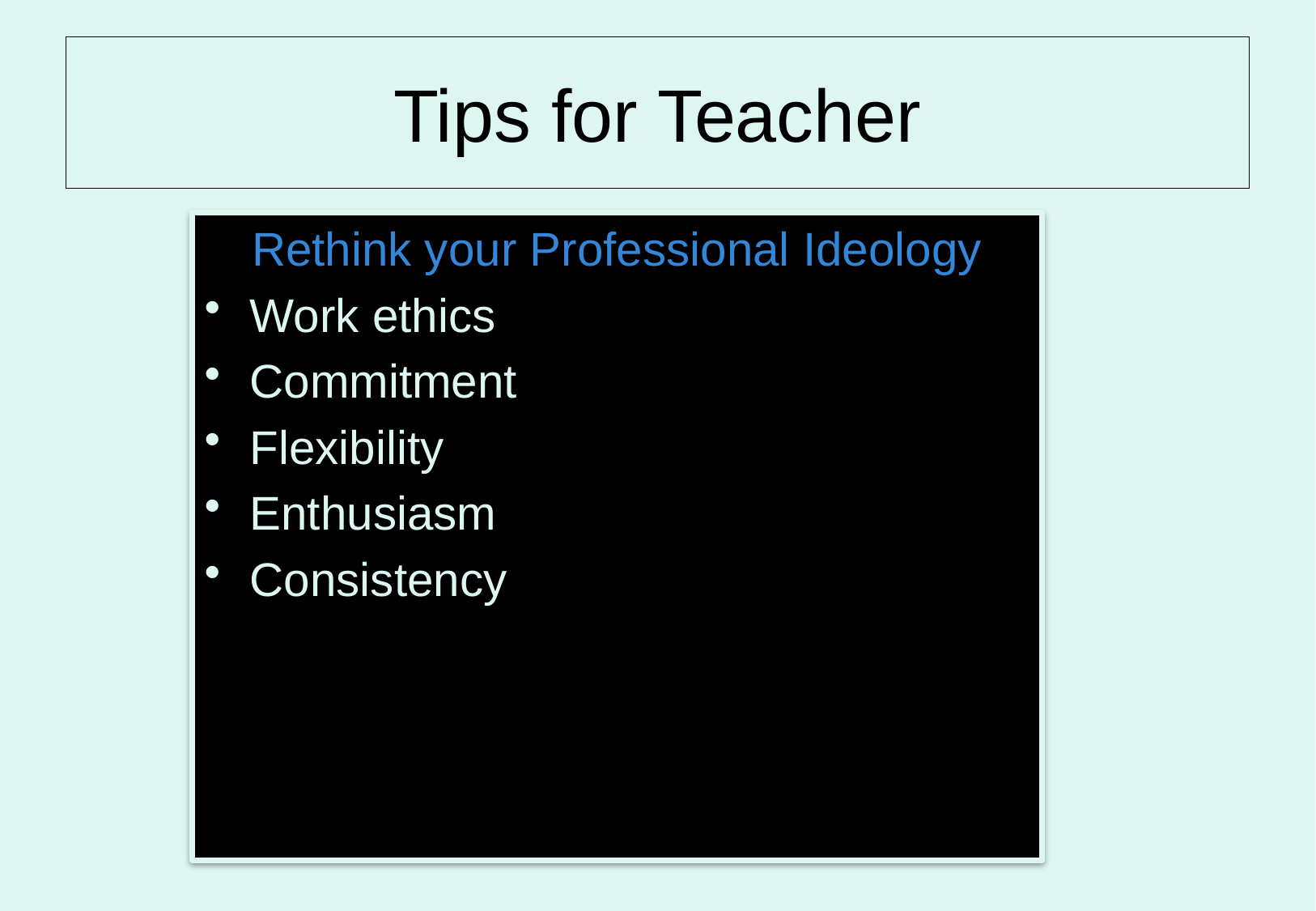

# Tips for Teacher
Rethink your Professional Ideology
Work ethics
Commitment
Flexibility
Enthusiasm
Consistency